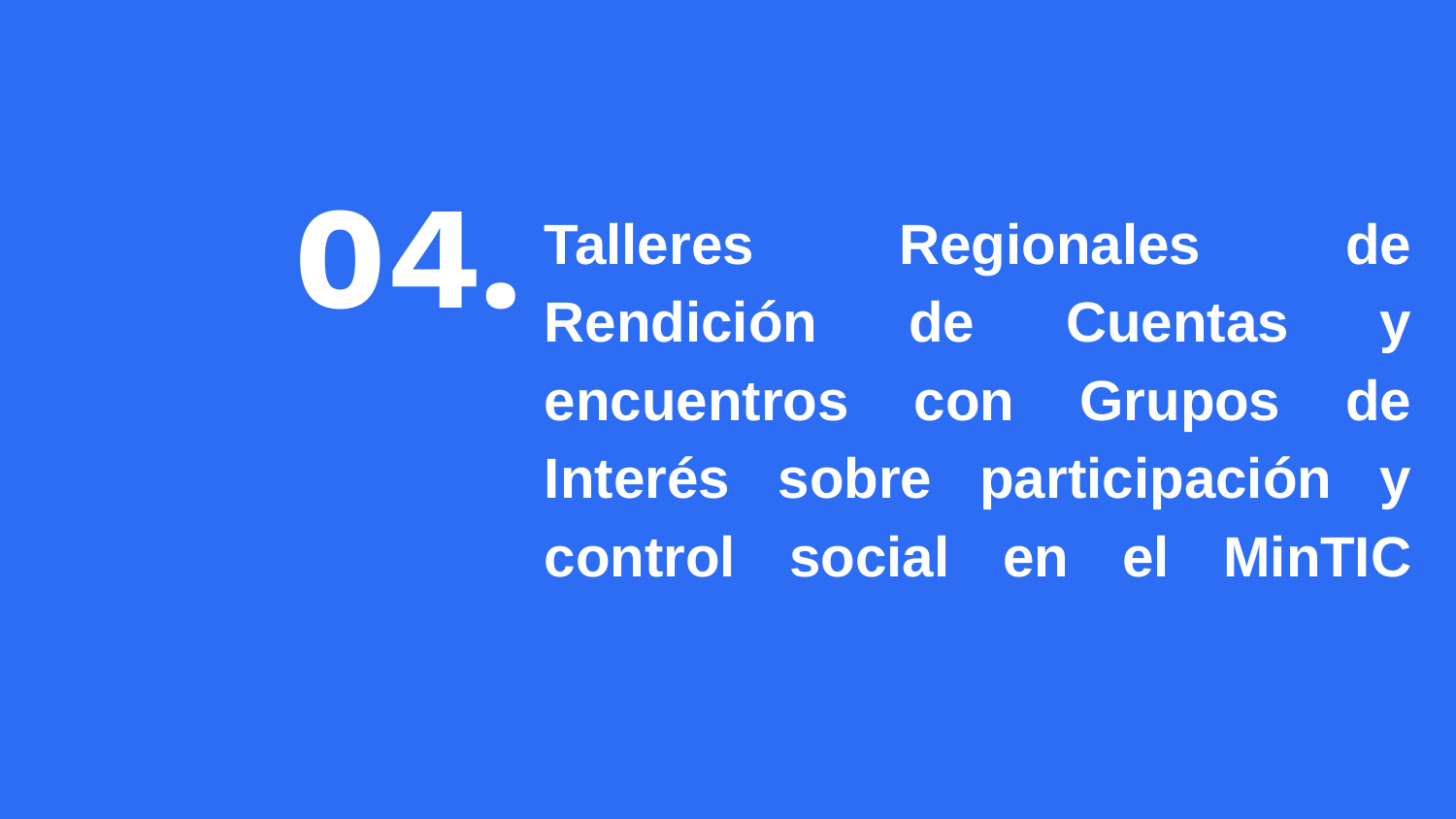

04.
# Talleres Regionales de Rendición de Cuentas y encuentros con Grupos de Interés sobre participación y control social en el MinTIC